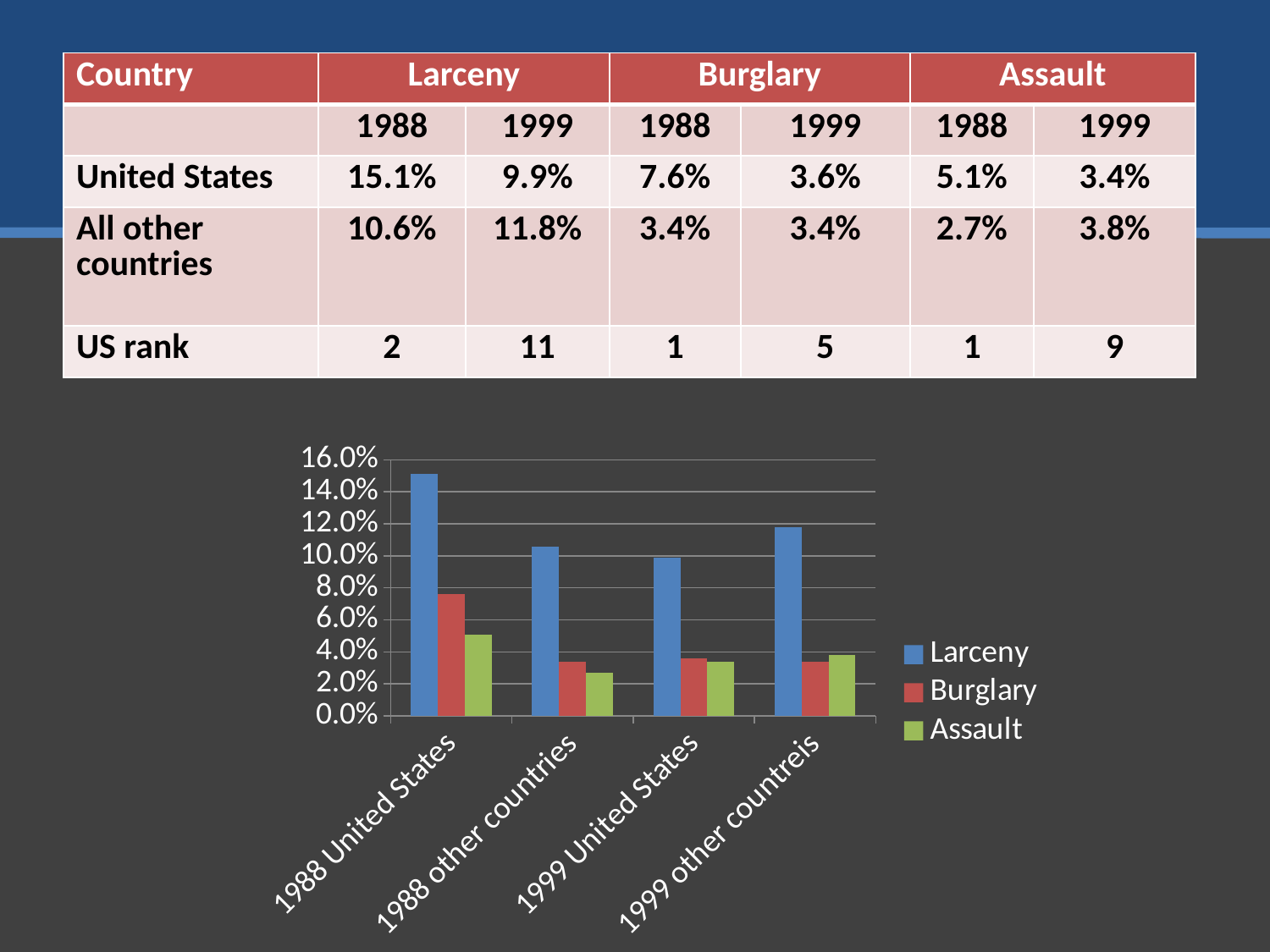

| Country | Larceny |  | Burglary |  | Assault |  |
| --- | --- | --- | --- | --- | --- | --- |
|  | 1988 | 1999 | 1988 | 1999 | 1988 | 1999 |
| United States | 15.1% | 9.9% | 7.6% | 3.6% | 5.1% | 3.4% |
| All other countries | 10.6% | 11.8% | 3.4% | 3.4% | 2.7% | 3.8% |
| US rank | 2 | 11 | 1 | 5 | 1 | 9 |

### Chart

| Category | Larceny | Burglary | Assault |
|---|---|---|---|
| 1988 United States | 0.151 | 0.076 | 0.051 |
| 1988 other countries | 0.106 | 0.034 | 0.027 |
| 1999 United States | 0.099 | 0.036 | 0.034 |
| 1999 other countreis | 0.118 | 0.034 | 0.038 |